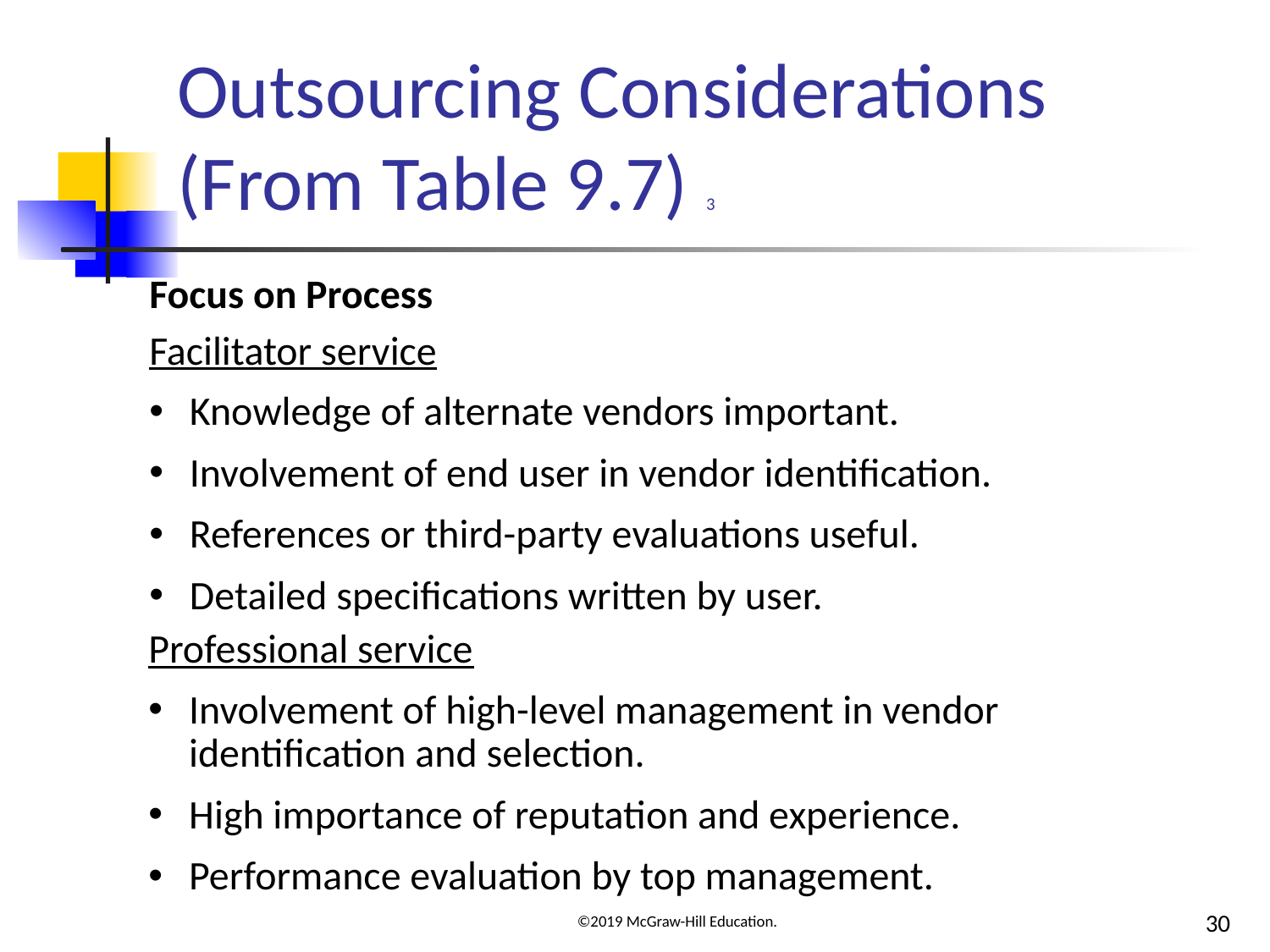

# Outsourcing Considerations (From Table 9.7) 3
Focus on Process
Facilitator service
Knowledge of alternate vendors important.
Involvement of end user in vendor identification.
References or third-party evaluations useful.
Detailed specifications written by user.
Professional service
Involvement of high-level management in vendor identification and selection.
High importance of reputation and experience.
Performance evaluation by top management.